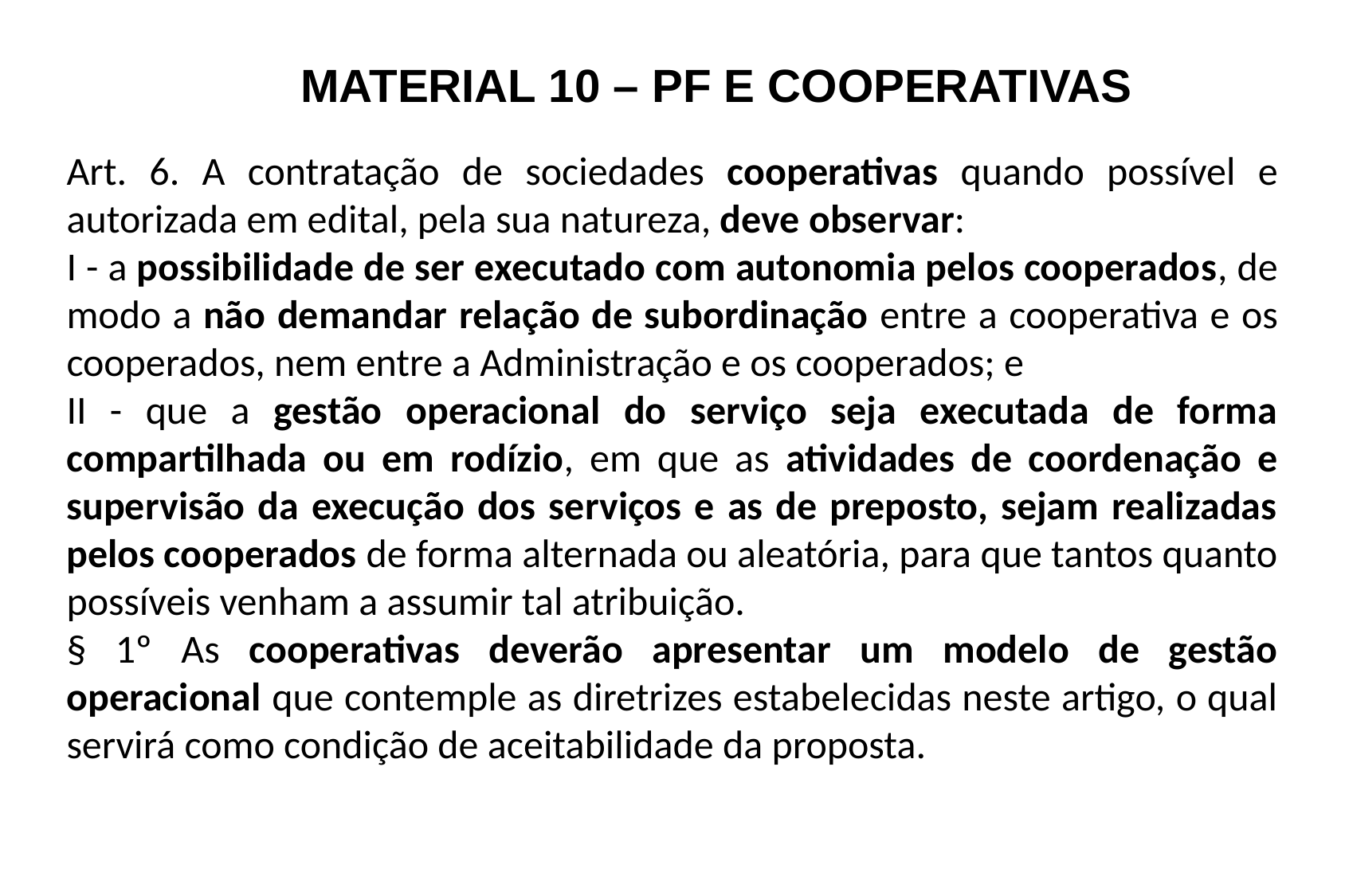

MATERIAL 10 – PF E COOPERATIVAS
Art. 6. A contratação de sociedades cooperativas quando possível e autorizada em edital, pela sua natureza, deve observar:
I - a possibilidade de ser executado com autonomia pelos cooperados, de modo a não demandar relação de subordinação entre a cooperativa e os cooperados, nem entre a Administração e os cooperados; e
II - que a gestão operacional do serviço seja executada de forma compartilhada ou em rodízio, em que as atividades de coordenação e supervisão da execução dos serviços e as de preposto, sejam realizadas pelos cooperados de forma alternada ou aleatória, para que tantos quanto possíveis venham a assumir tal atribuição.
§ 1º As cooperativas deverão apresentar um modelo de gestão operacional que contemple as diretrizes estabelecidas neste artigo, o qual servirá como condição de aceitabilidade da proposta.